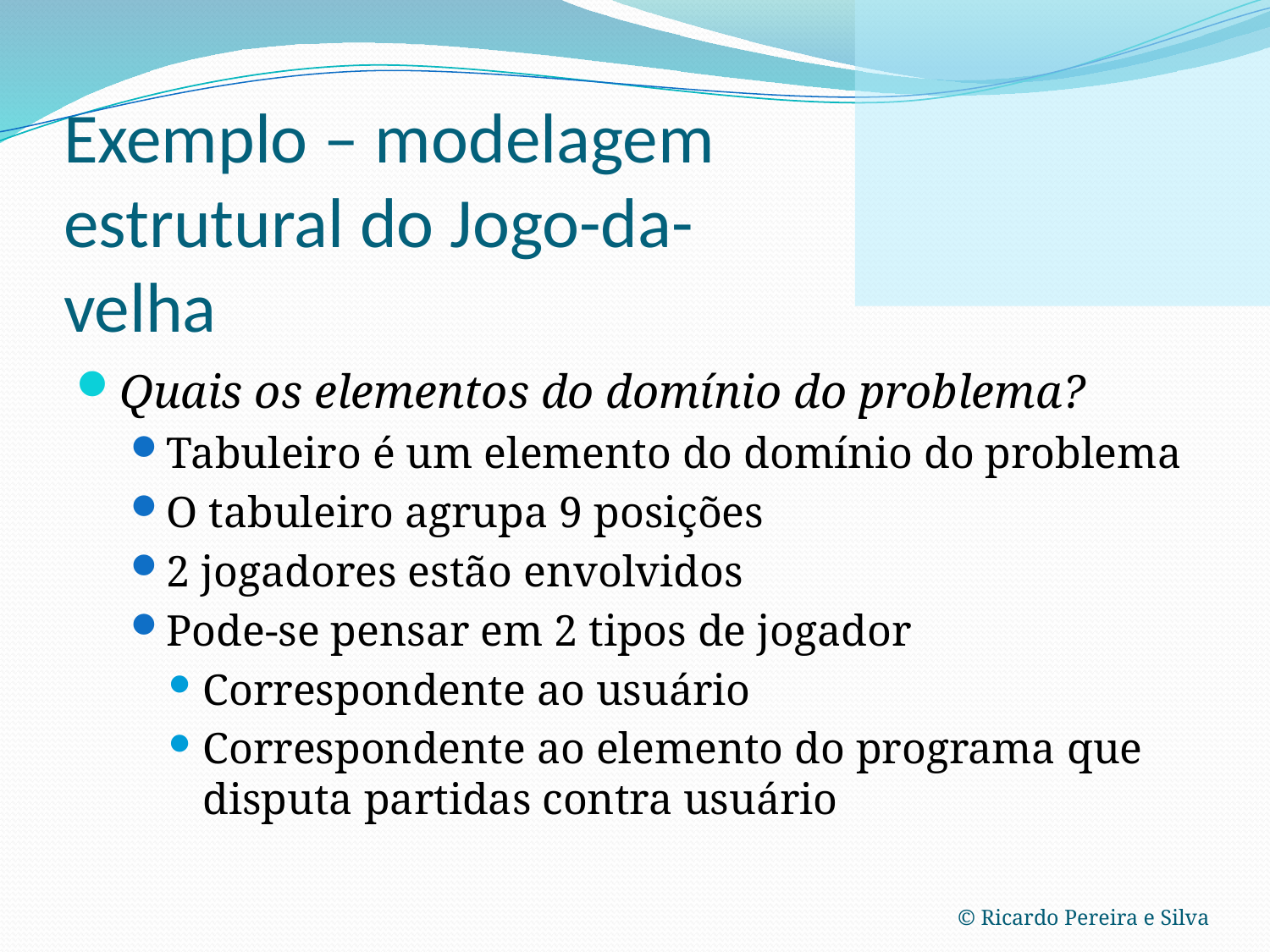

# Exemplo – modelagem estrutural do Jogo-da-velha
Quais os elementos do domínio do problema?
Tabuleiro é um elemento do domínio do problema
O tabuleiro agrupa 9 posições
2 jogadores estão envolvidos
Pode-se pensar em 2 tipos de jogador
Correspondente ao usuário
Correspondente ao elemento do programa que disputa partidas contra usuário

© Ricardo Pereira e Silva